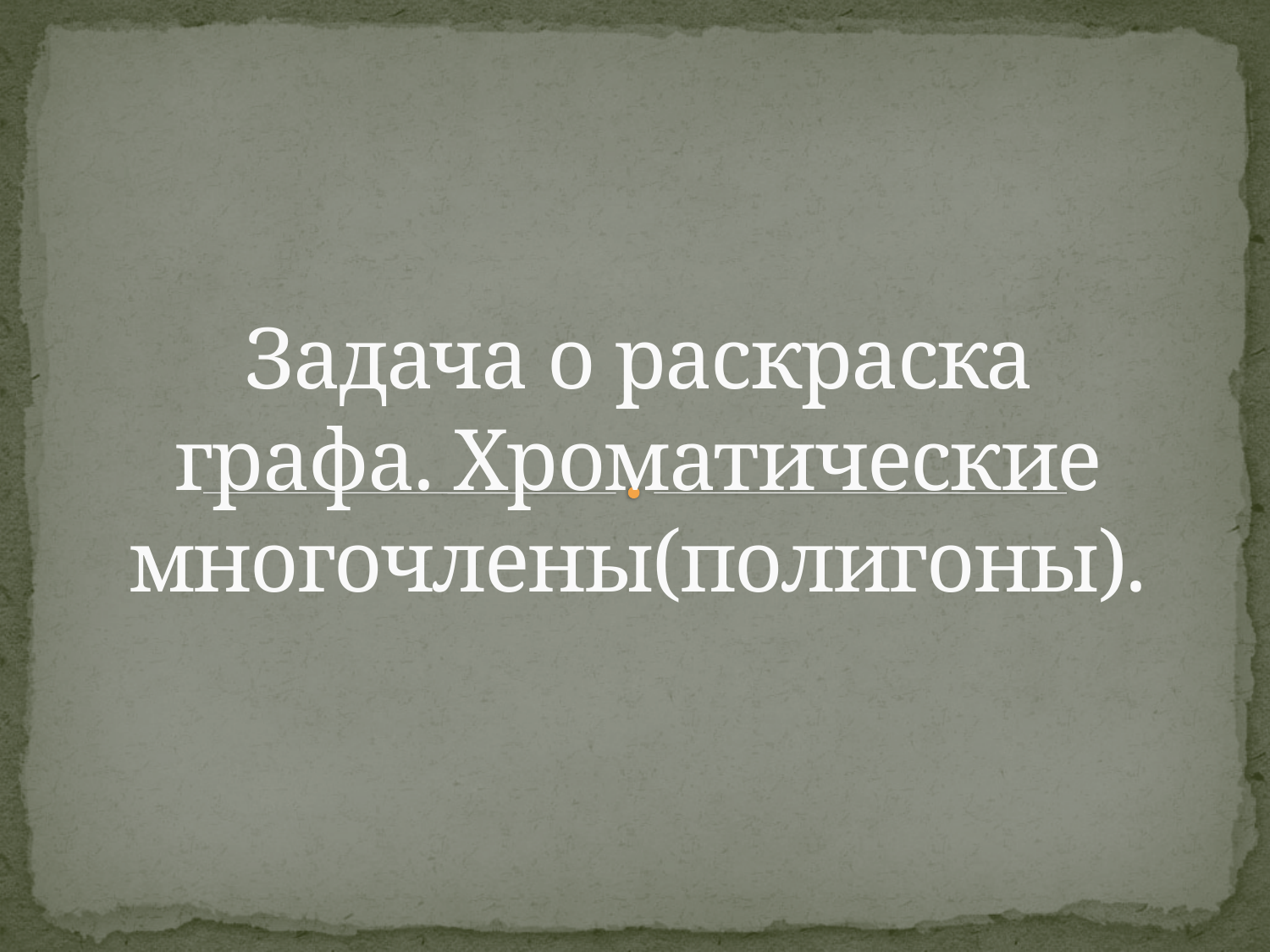

# Задача о раскраска графа. Хроматические многочлены(полигоны).